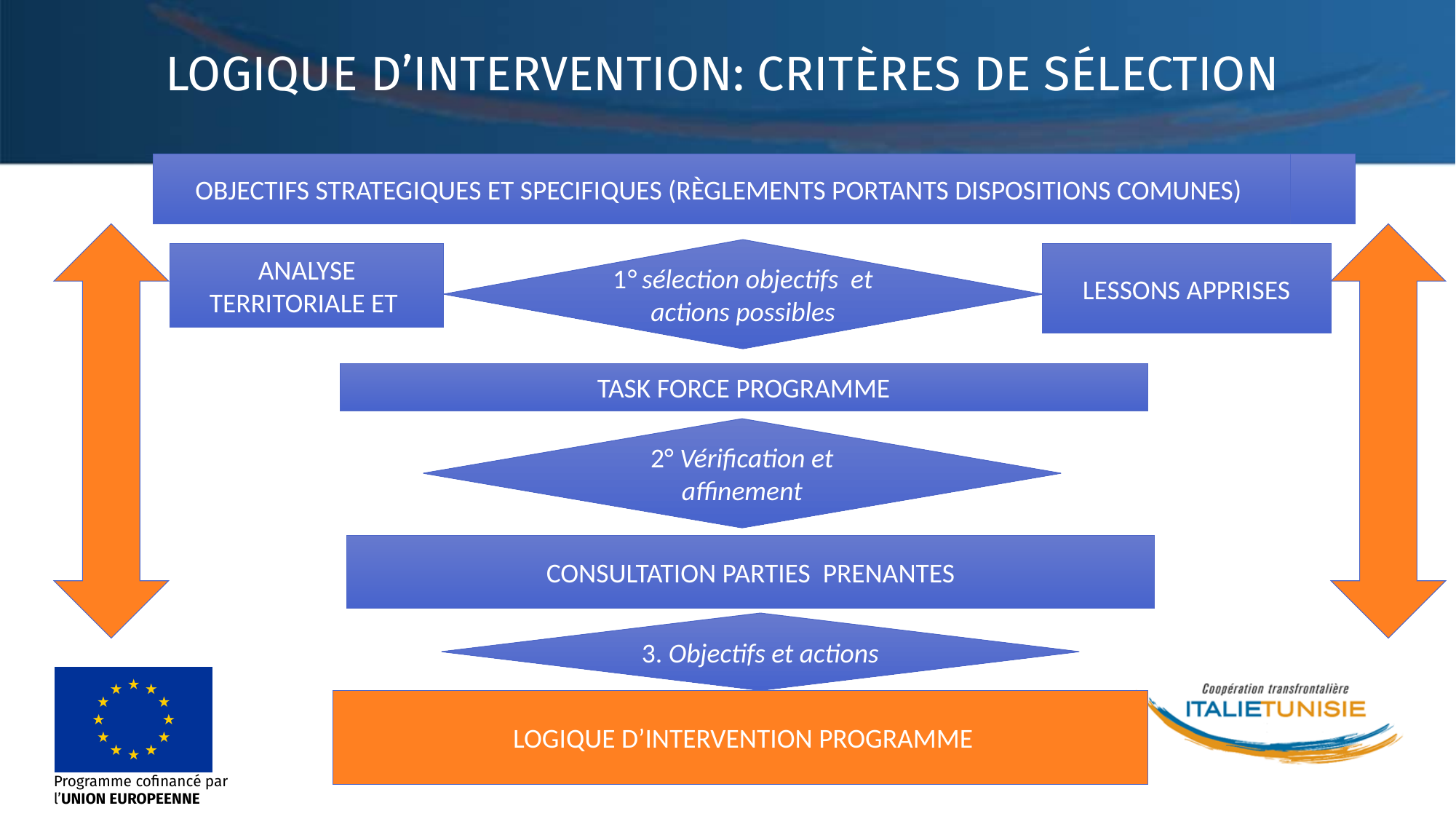

# LOGIQUE D’INTERVENTION: CRITÈRES DE SÉLECTION
OBJECTIFS STRATEGIQUES ET SPECIFIQUES (RÈGLEMENTS PORTANTS DISPOSITIONS COMUNES)
OBJECTIFS STRATEGIQUES ET SPECIFIQUES (RÈGLEMENTS PORTANTS DISPOSITIONS COMUNES)

1° sélection objectifs  et actions possibles
ANALYSE TERRITORIALE ET
LESSONS APPRISES
TASK FORCE PROGRAMME
2° Vérification et affinement
CONSULTATION PARTIES  PRENANTES
3. Objectifs et actions

 LOGIQUE D’INTERVENTION PROGRAMME